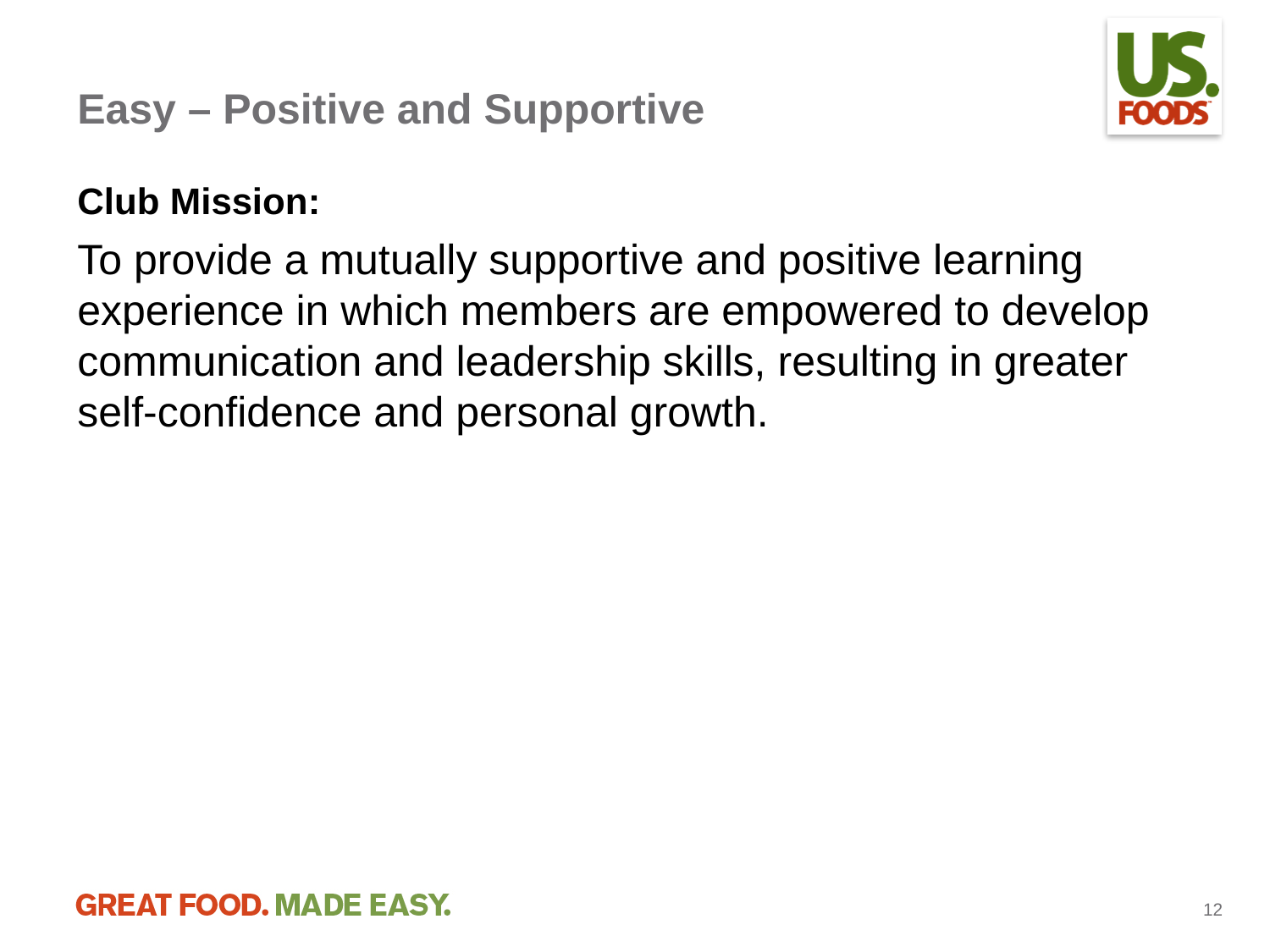

# Easy – Positive and Supportive
Club Mission:
To provide a mutually supportive and positive learning experience in which members are empowered to develop communication and leadership skills, resulting in greater self-confidence and personal growth.